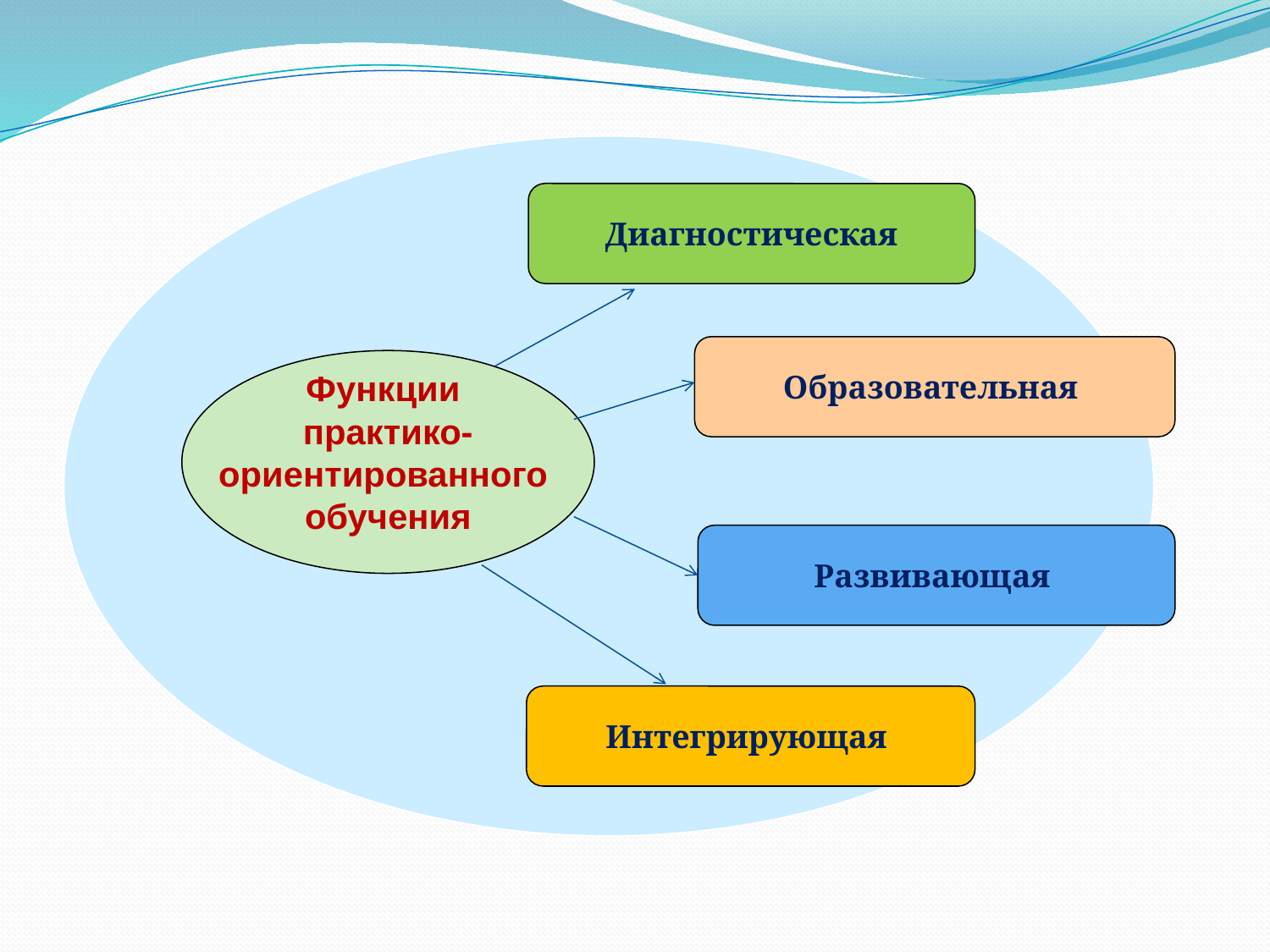

Диагностическая
Образовательная

Функции
практико-
ориентированного
обучения

Развивающая
Интегрирующая